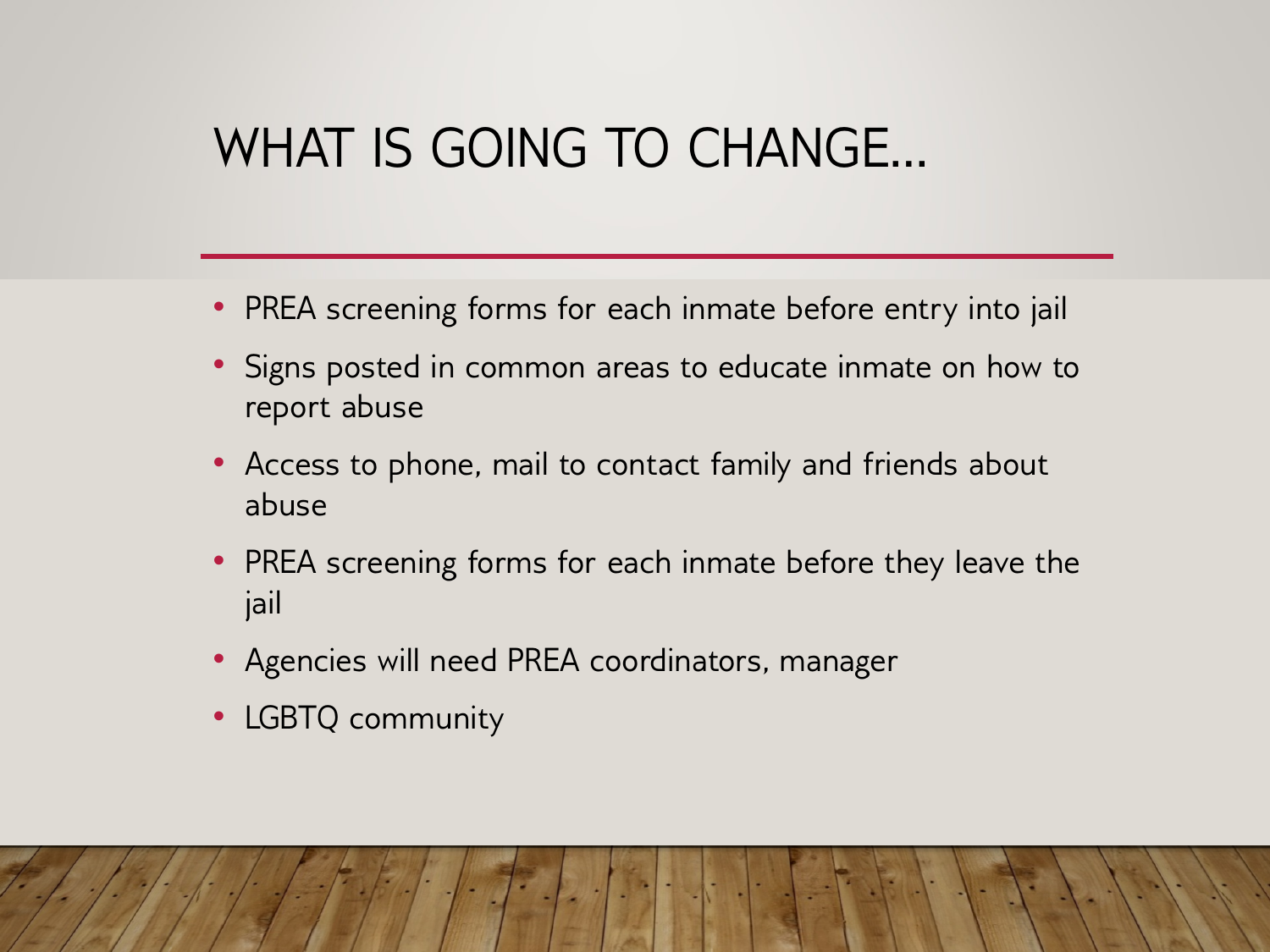

# WHAT IS GOING TO CHANGE…
PREA screening forms for each inmate before entry into jail
Signs posted in common areas to educate inmate on how to report abuse
Access to phone, mail to contact family and friends about abuse
PREA screening forms for each inmate before they leave the jail
Agencies will need PREA coordinators, manager
LGBTQ community